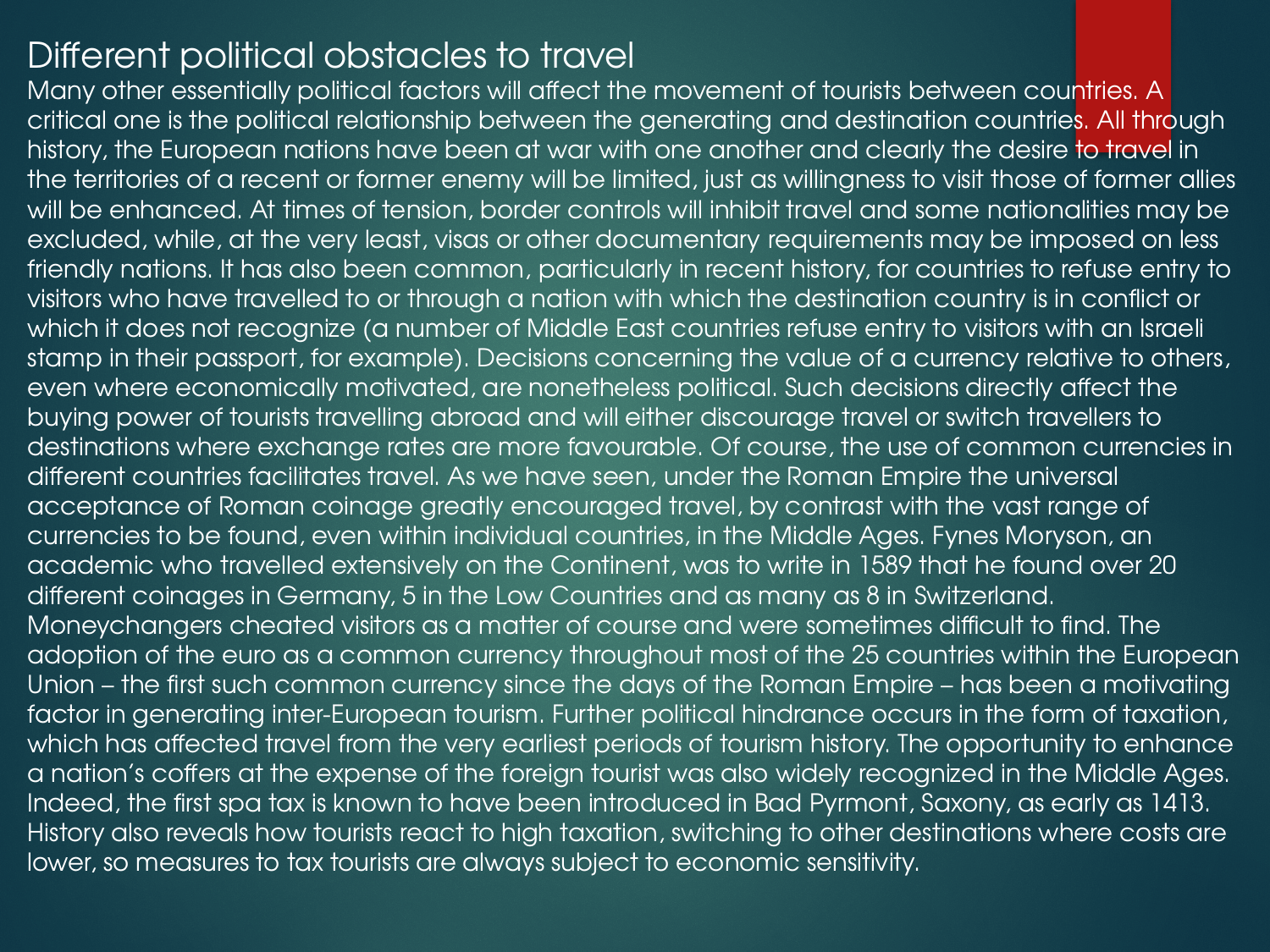

Different political obstacles to travel
Many other essentially political factors will affect the movement of tourists between countries. A critical one is the political relationship between the generating and destination countries. All through history, the European nations have been at war with one another and clearly the desire to travel in the territories of a recent or former enemy will be limited, just as willingness to visit those of former allies will be enhanced. At times of tension, border controls will inhibit travel and some nationalities may be excluded, while, at the very least, visas or other documentary requirements may be imposed on less friendly nations. It has also been common, particularly in recent history, for countries to refuse entry to visitors who have travelled to or through a nation with which the destination country is in conflict or which it does not recognize (a number of Middle East countries refuse entry to visitors with an Israeli stamp in their passport, for example). Decisions concerning the value of a currency relative to others, even where economically motivated, are nonetheless political. Such decisions directly affect the buying power of tourists travelling abroad and will either discourage travel or switch travellers to destinations where exchange rates are more favourable. Of course, the use of common currencies in different countries facilitates travel. As we have seen, under the Roman Empire the universal acceptance of Roman coinage greatly encouraged travel, by contrast with the vast range of currencies to be found, even within individual countries, in the Middle Ages. Fynes Moryson, an academic who travelled extensively on the Continent, was to write in 1589 that he found over 20 different coinages in Germany, 5 in the Low Countries and as many as 8 in Switzerland. Moneychangers cheated visitors as a matter of course and were sometimes difficult to find. The adoption of the euro as a common currency throughout most of the 25 countries within the European Union – the first such common currency since the days of the Roman Empire – has been a motivating factor in generating inter-European tourism. Further political hindrance occurs in the form of taxation, which has affected travel from the very earliest periods of tourism history. The opportunity to enhance a nation’s coffers at the expense of the foreign tourist was also widely recognized in the Middle Ages. Indeed, the first spa tax is known to have been introduced in Bad Pyrmont, Saxony, as early as 1413. History also reveals how tourists react to high taxation, switching to other destinations where costs are lower, so measures to tax tourists are always subject to economic sensitivity.